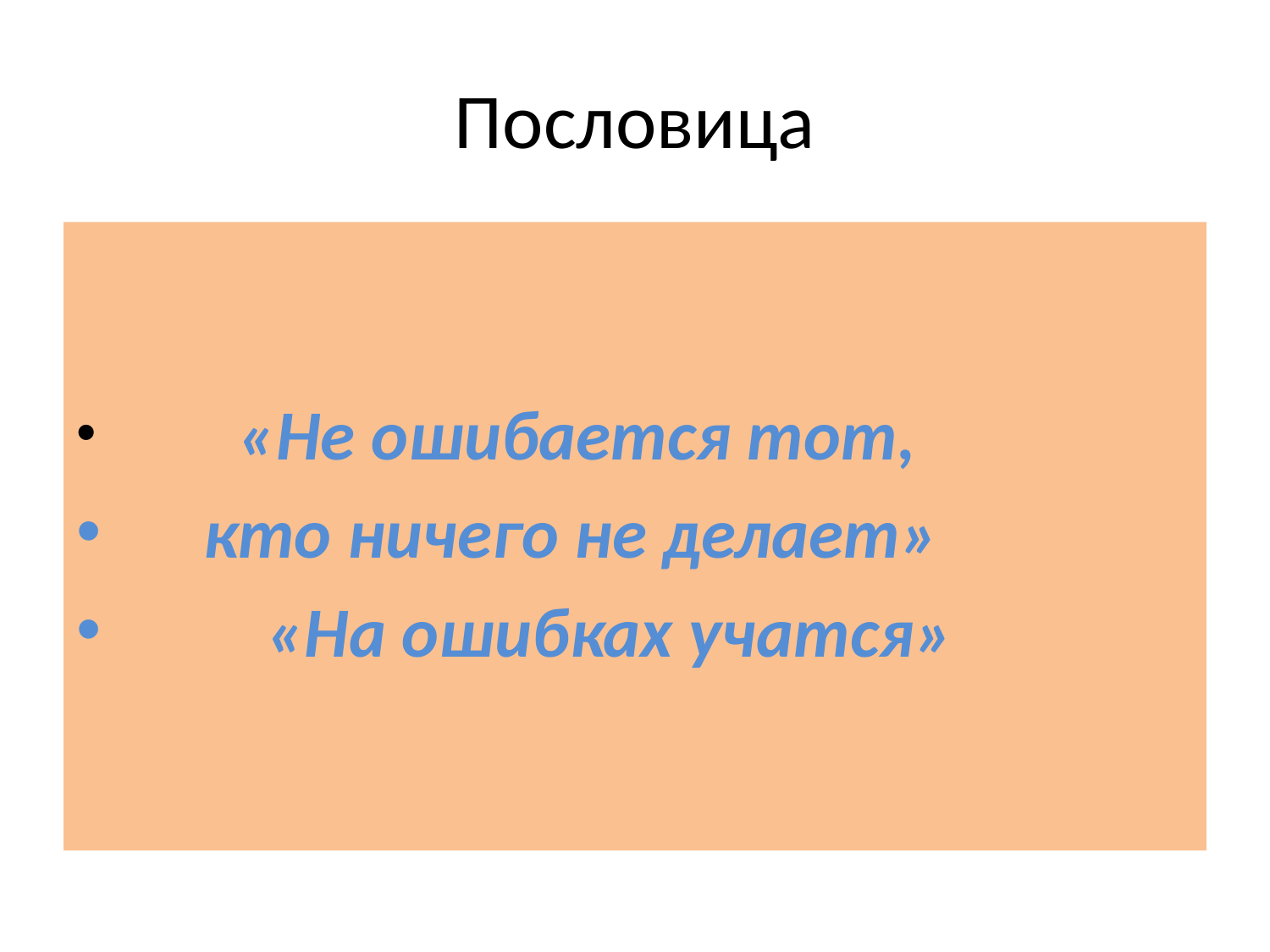

# Пословица

         «Не ошибается тот,
     кто ничего не делает»
         «На ошибках учатся»